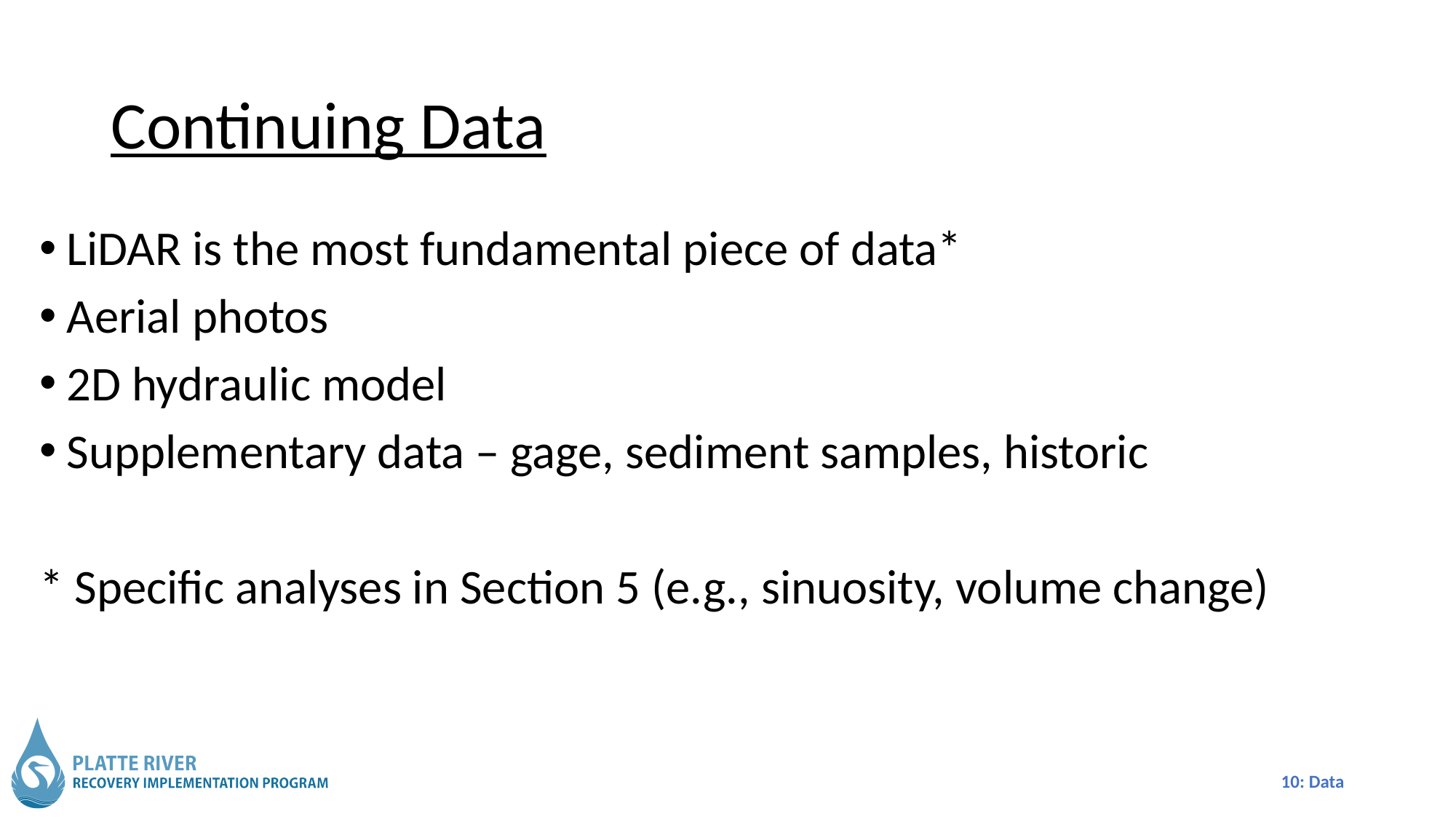

# Continuing Data
LiDAR is the most fundamental piece of data*
Aerial photos
2D hydraulic model
Supplementary data – gage, sediment samples, historic

* Specific analyses in Section 5 (e.g., sinuosity, volume change)
10: Data